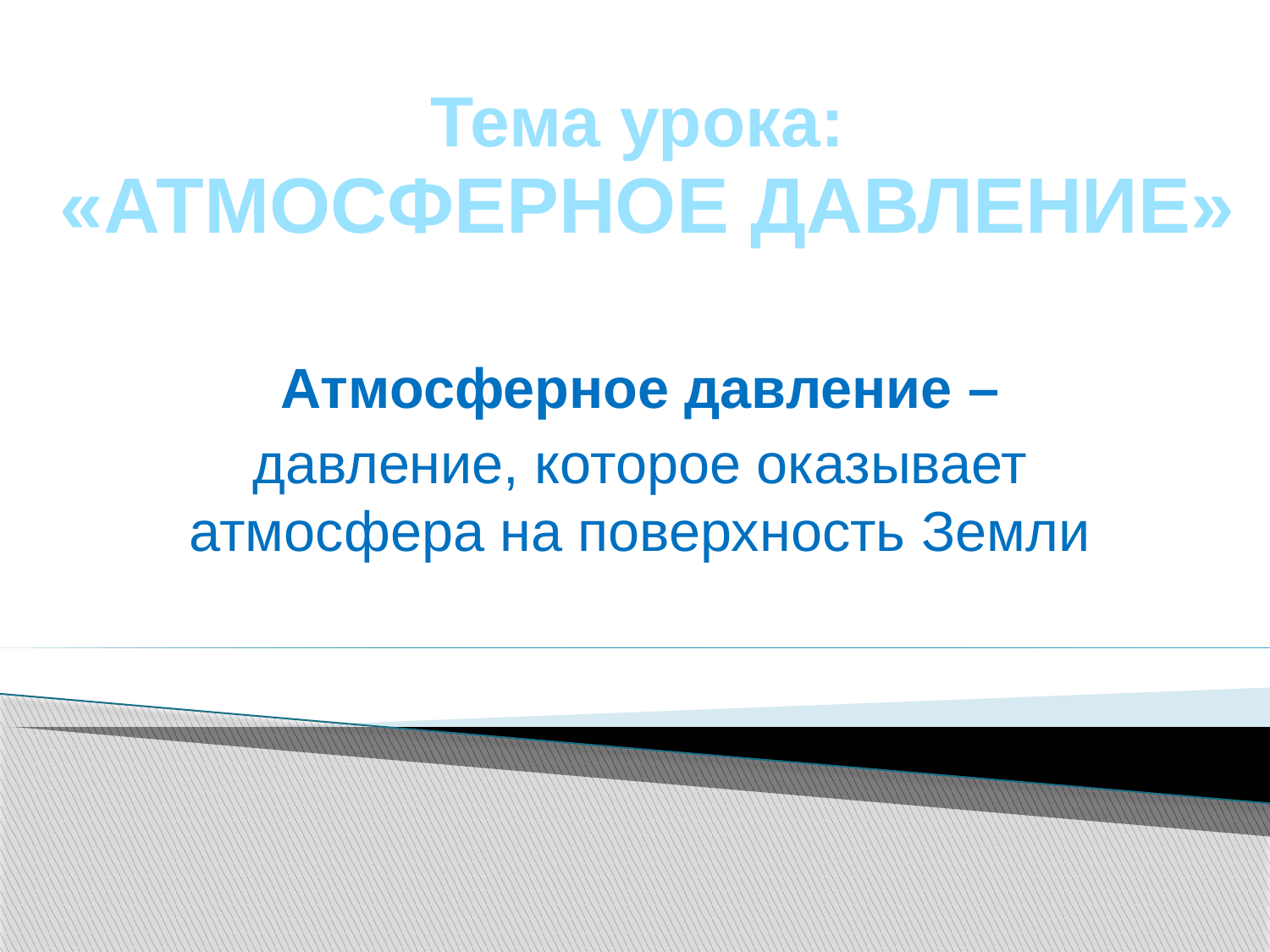

# Тема урока: «АТМОСФЕРНОЕ ДАВЛЕНИЕ»
Атмосферное давление –
давление, которое оказывает атмосфера на поверхность Земли